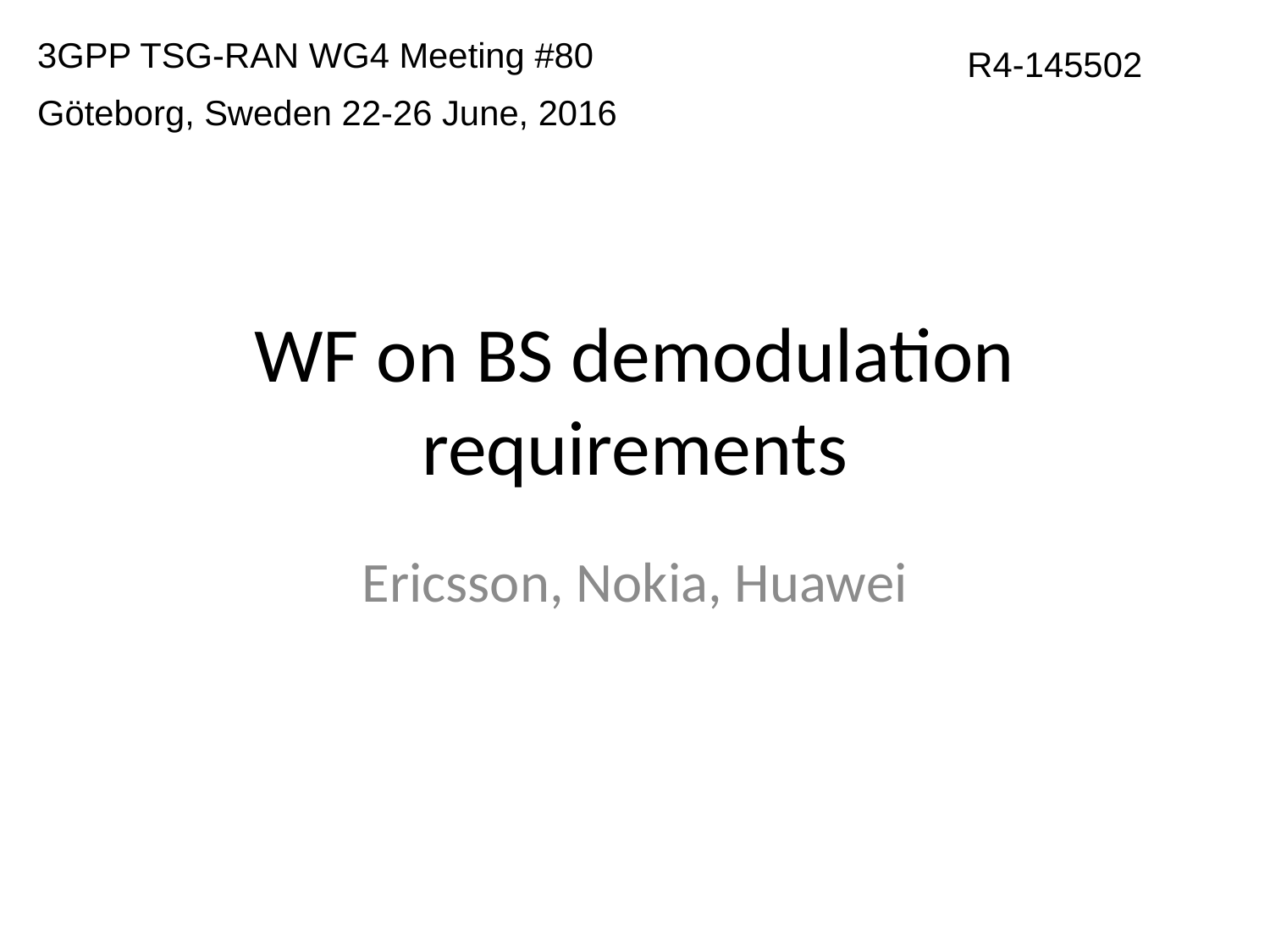

3GPP TSG-RAN WG4 Meeting #80
Göteborg, Sweden 22-26 June, 2016
R4-145502
# WF on BS demodulation requirements
Ericsson, Nokia, Huawei